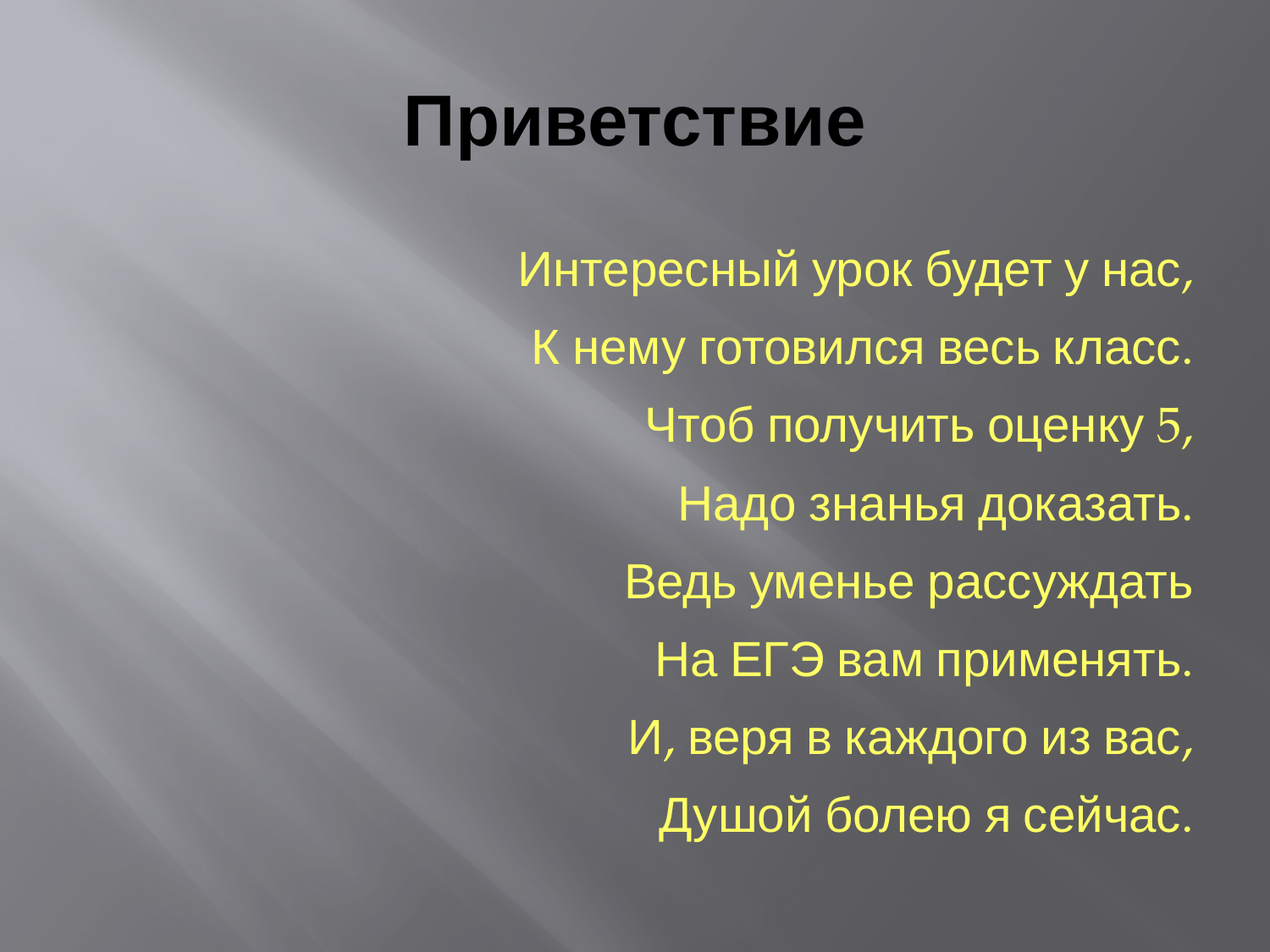

# Приветствие
Интересный урок будет у нас,
К нему готовился весь класс.
Чтоб получить оценку 5,
Надо знанья доказать.
Ведь уменье рассуждать
На ЕГЭ вам применять.
И, веря в каждого из вас,
Душой болею я сейчас.